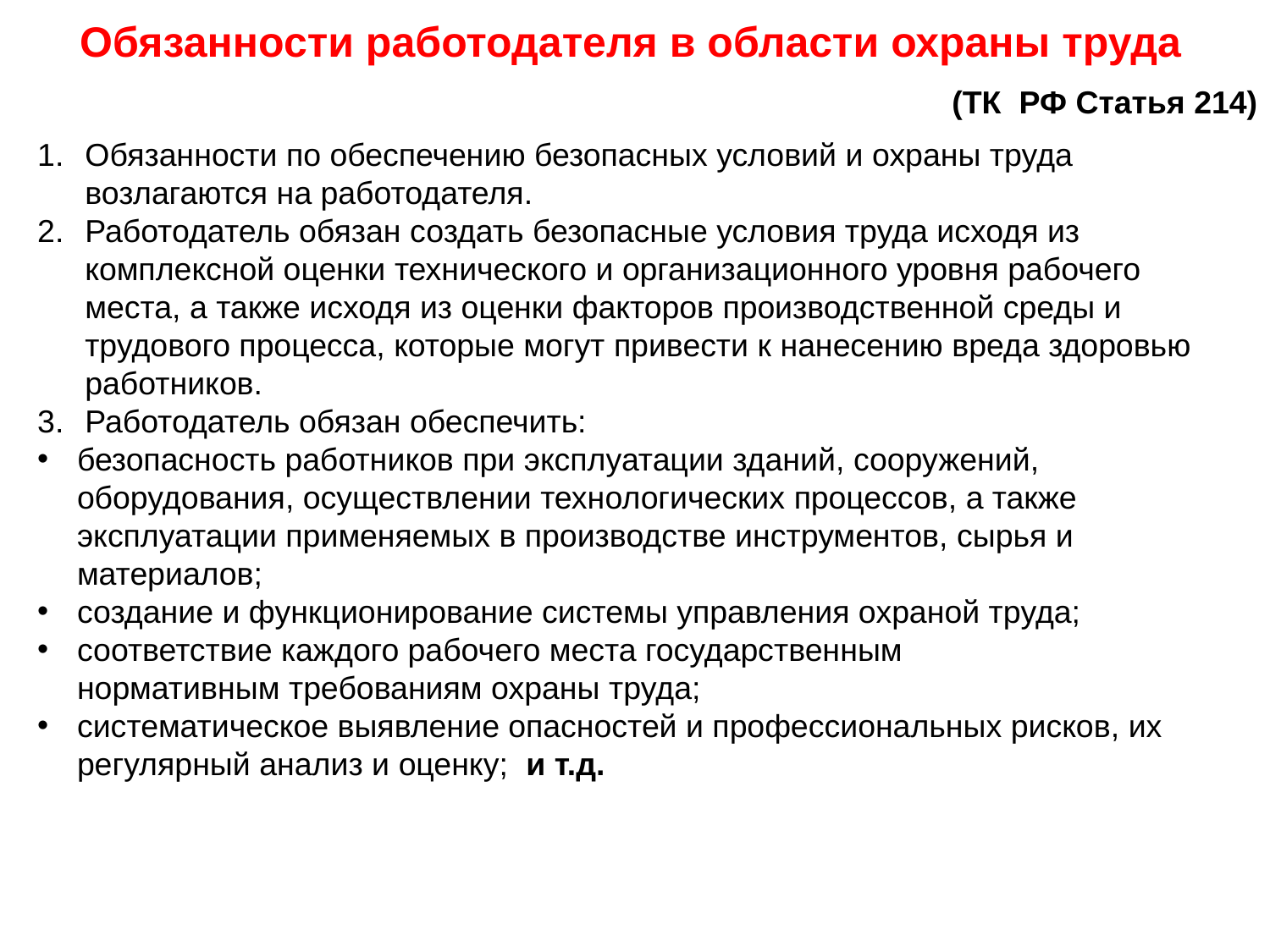

# Обязанности работодателя в области охраны труда
(ТК  РФ Статья 214)
Обязанности по обеспечению безопасных условий и охраны труда возлагаются на работодателя.
Работодатель обязан создать безопасные условия труда исходя из комплексной оценки технического и организационного уровня рабочего места, а также исходя из оценки факторов производственной среды и трудового процесса, которые могут привести к нанесению вреда здоровью работников.
Работодатель обязан обеспечить:
безопасность работников при эксплуатации зданий, сооружений, оборудования, осуществлении технологических процессов, а также эксплуатации применяемых в производстве инструментов, сырья и материалов;
создание и функционирование системы управления охраной труда;
соответствие каждого рабочего места государственным нормативным требованиям охраны труда;
систематическое выявление опасностей и профессиональных рисков, их регулярный анализ и оценку;  и т.д.